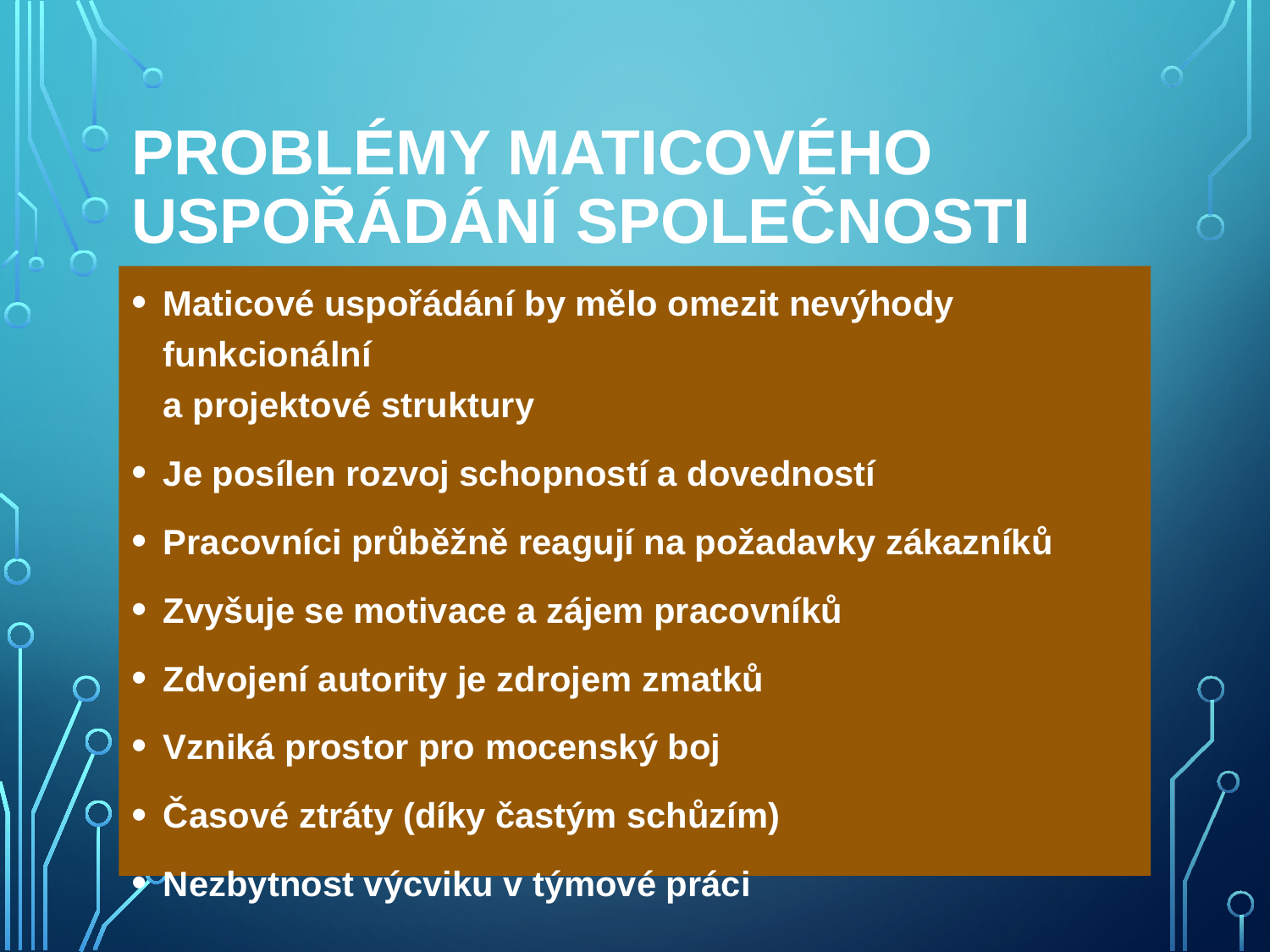

# Problémy maticového uspořádání společnosti
Maticové uspořádání by mělo omezit nevýhody funkcionální
a projektové struktury
Je posílen rozvoj schopností a dovedností
Pracovníci průběžně reagují na požadavky zákazníků
Zvyšuje se motivace a zájem pracovníků
Zdvojení autority je zdrojem zmatků
Vzniká prostor pro mocenský boj
Časové ztráty (díky častým schůzím)
Nezbytnost výcviku v týmové práci